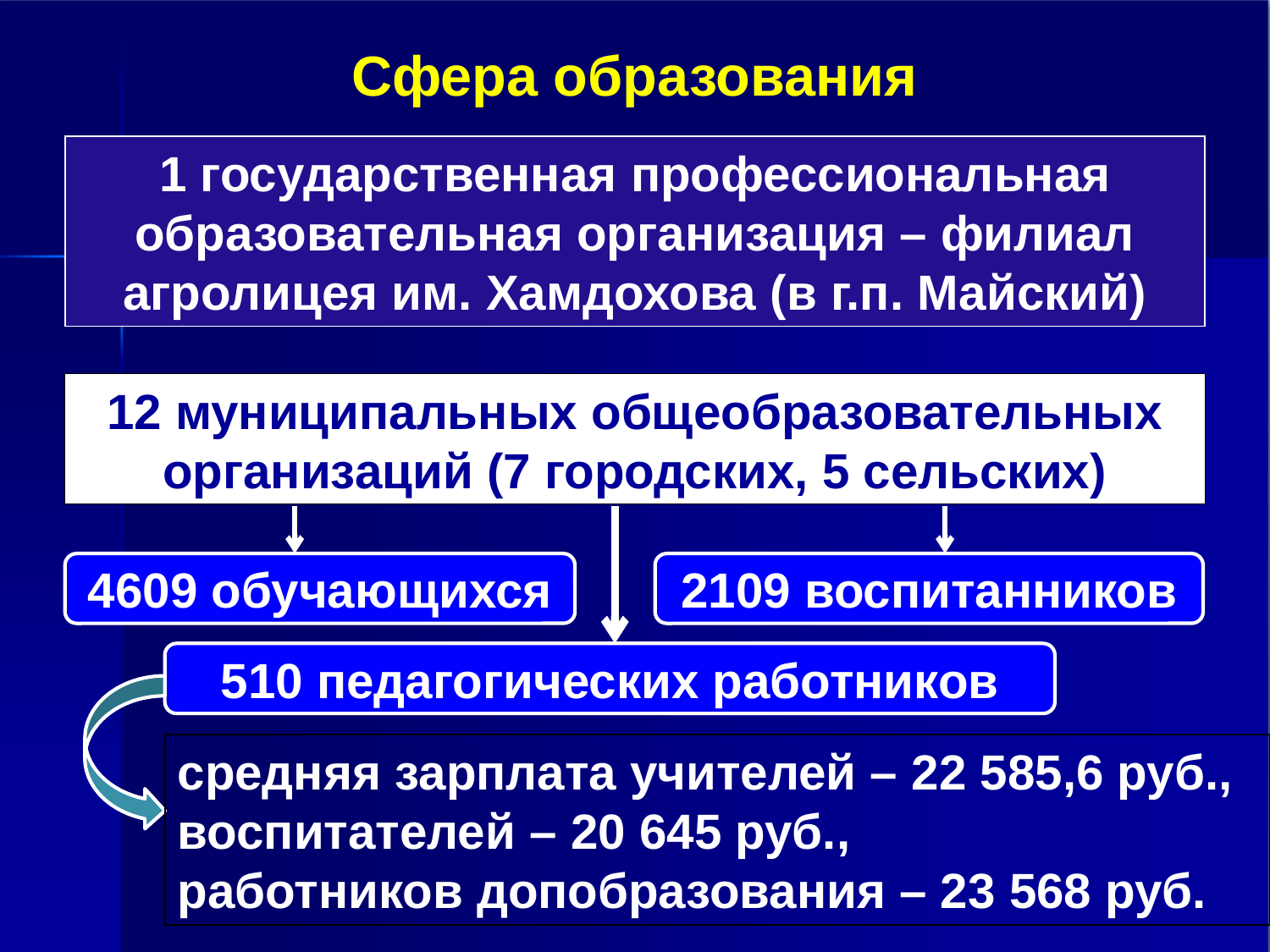

# Сфера образования
1 государственная профессиональная образовательная организация – филиал агролицея им. Хамдохова (в г.п. Майский)

12 муниципальных общеобразовательных организаций (7 городских, 5 сельских)
4609 обучающихся
2109 воспитанников
510 педагогических работников

средняя зарплата учителей – 22 585,6 руб., воспитателей – 20 645 руб.,
работников допобразования – 23 568 руб.